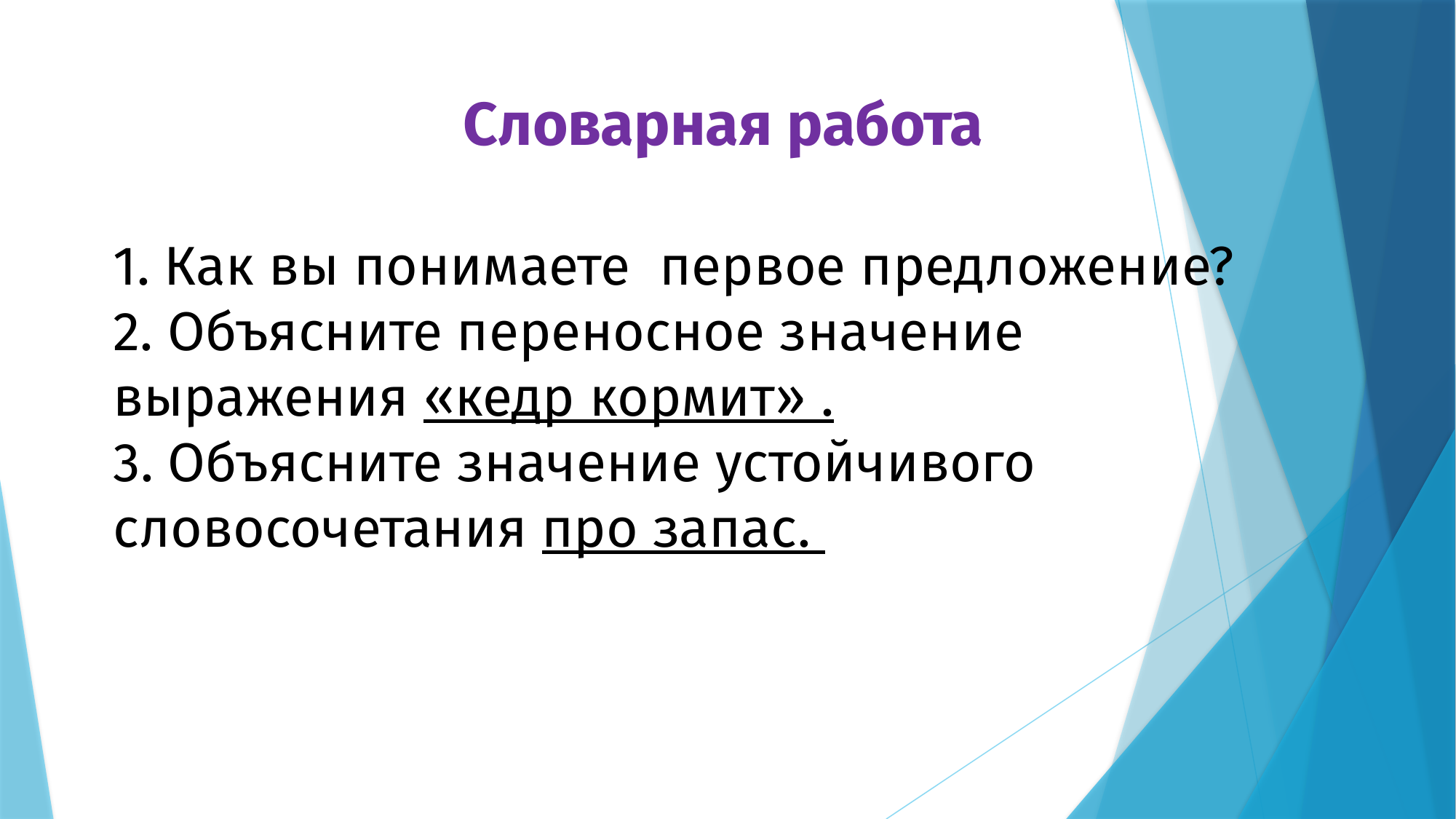

Словарная работа

1. Как вы понимаете  первое предложение?
2. Объясните переносное значение выражения «кедр кормит» .
3. Объясните значение устойчивого словосочетания про запас.